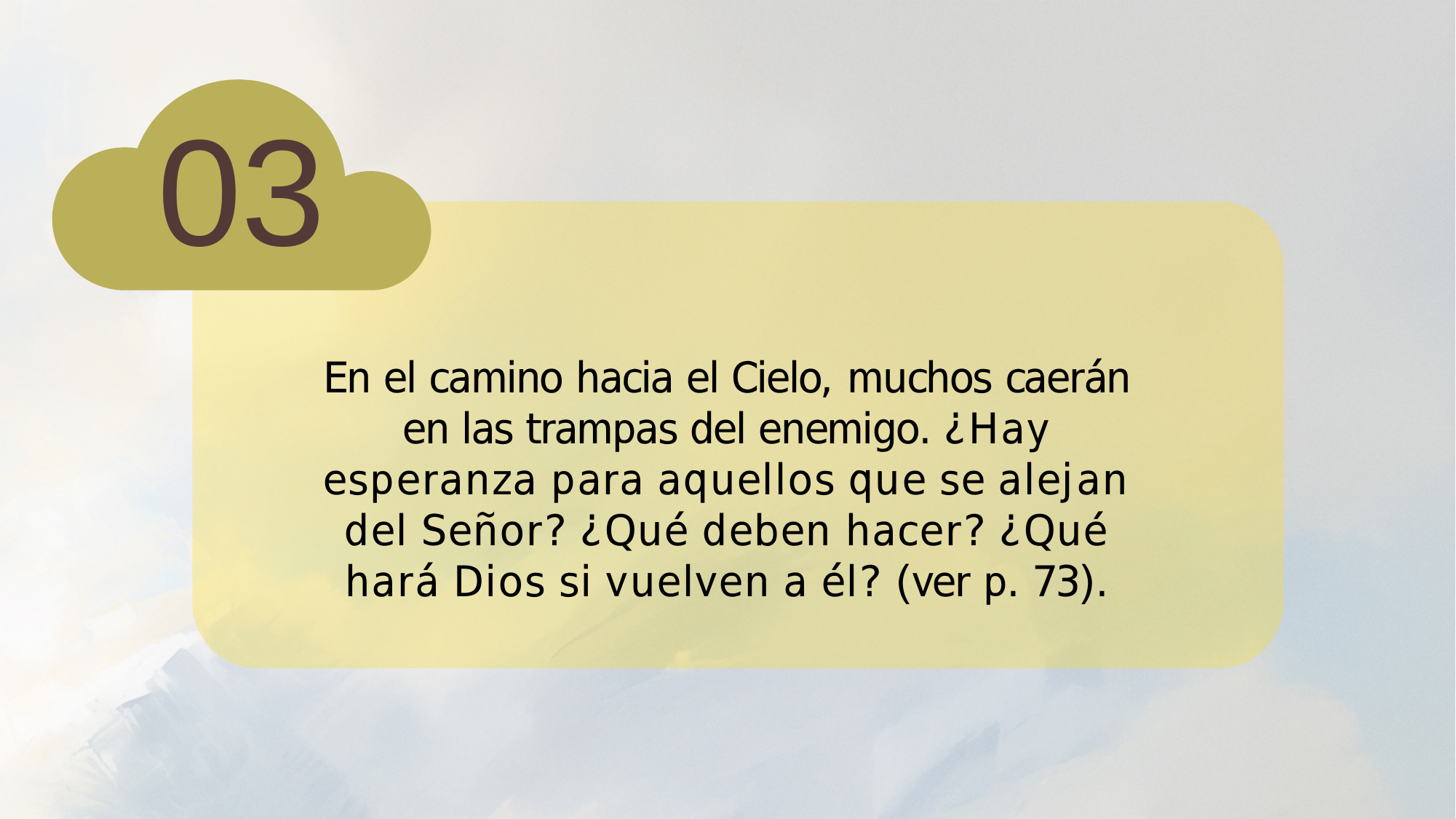

03

En el camino hacia el Cielo, muchos caerán en las trampas del enemigo. ¿Hay esperanza para aquellos que se alejan del Señor? ¿Qué deben hacer? ¿Qué hará Dios si vuelven a él? (ver p. 73).